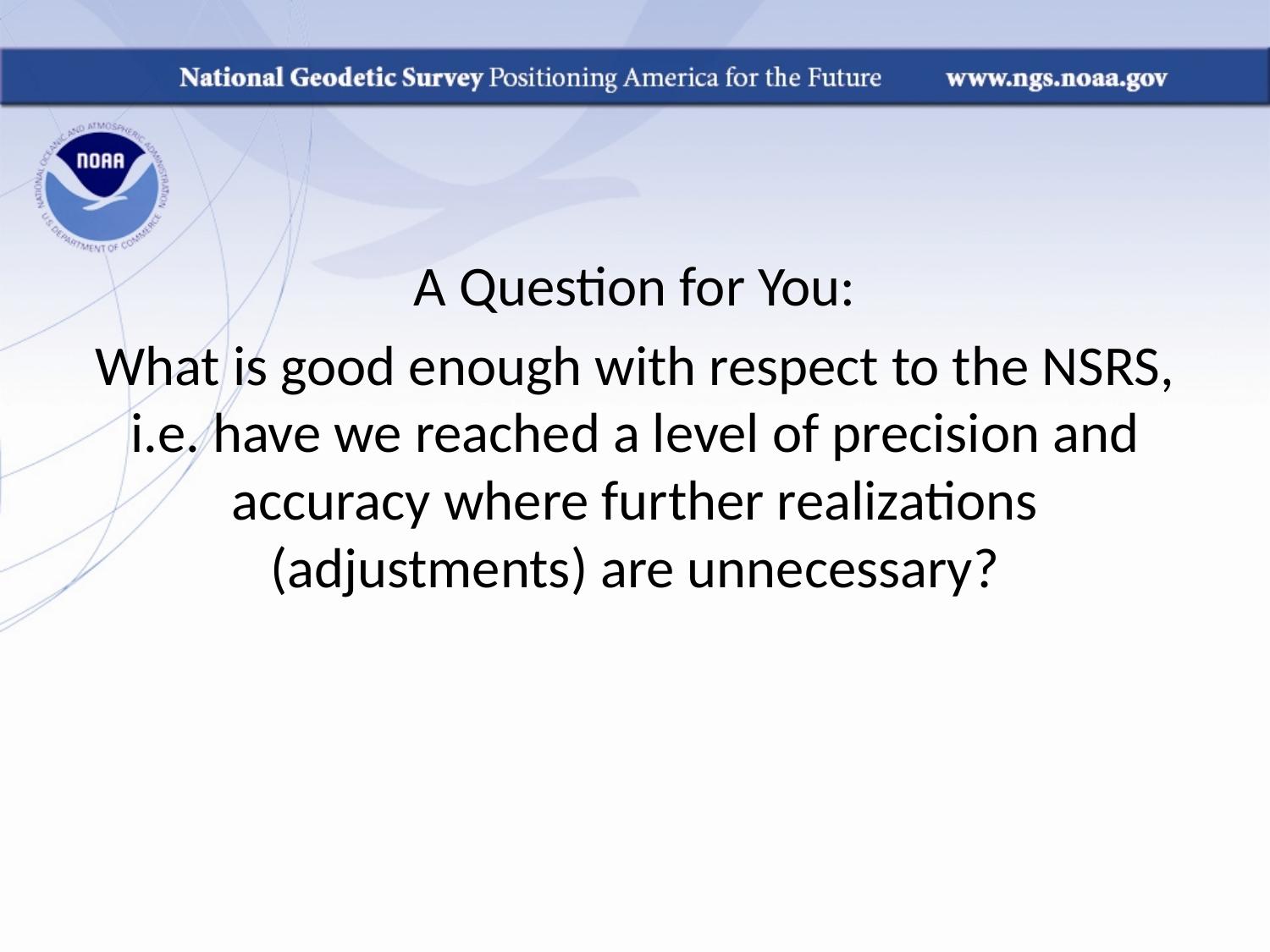

A Question for You:
What is good enough with respect to the NSRS, i.e. have we reached a level of precision and accuracy where further realizations (adjustments) are unnecessary?